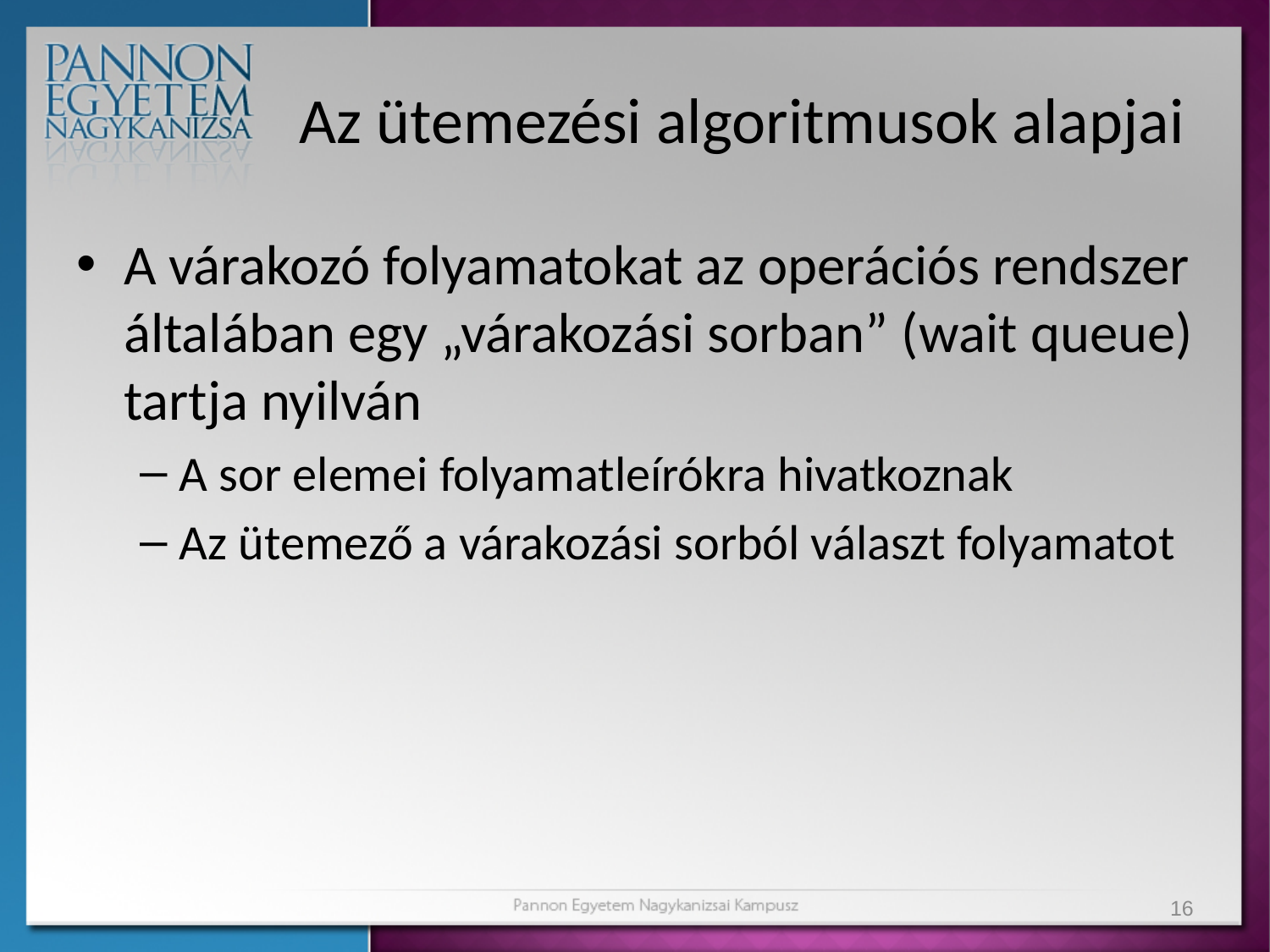

# Az ütemezési algoritmusok alapjai
A várakozó folyamatokat az operációs rendszer általában egy „várakozási sorban” (wait queue) tartja nyilván
A sor elemei folyamatleírókra hivatkoznak
Az ütemező a várakozási sorból választ folyamatot
16